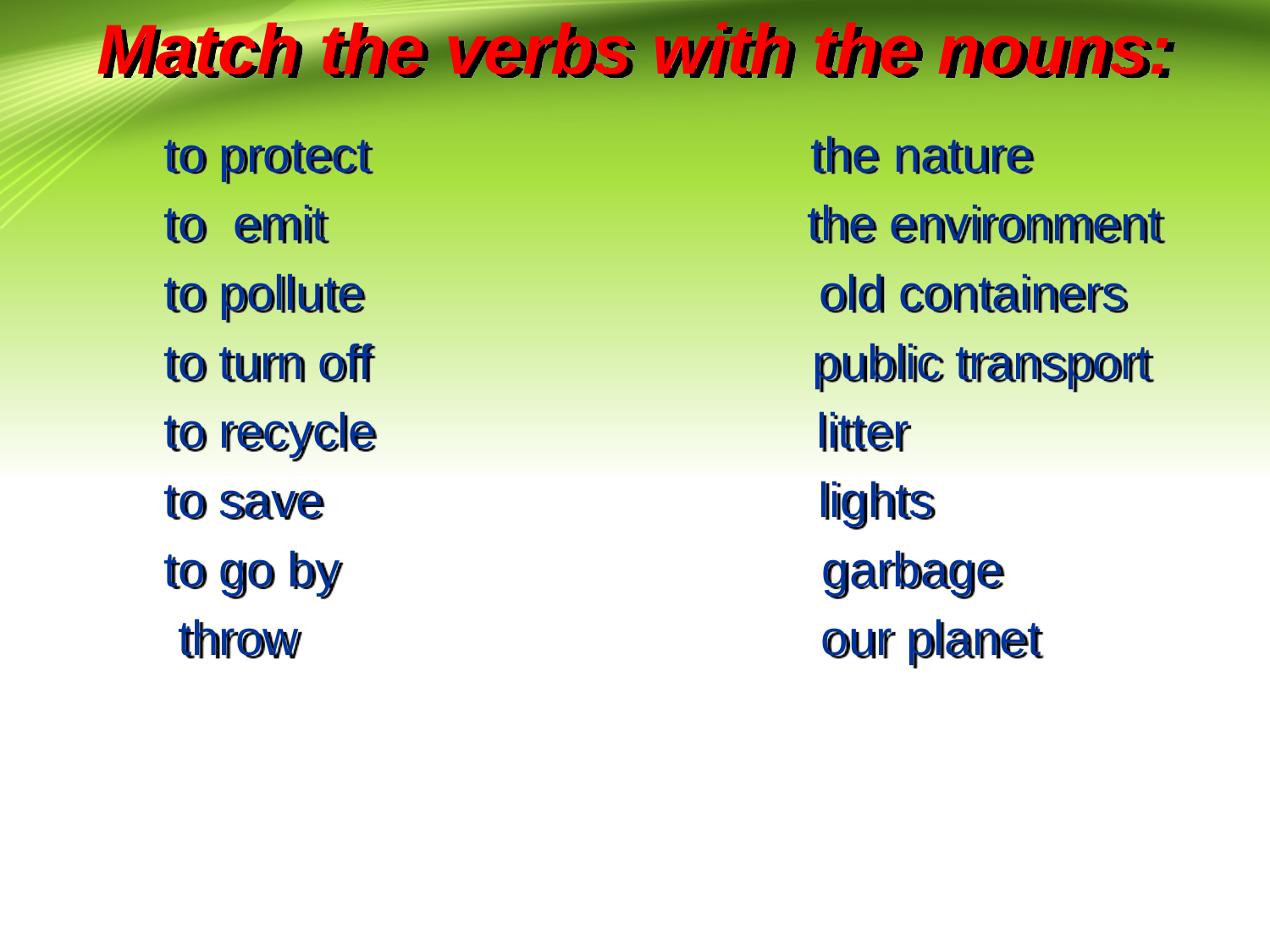

# Match the verbs with the nouns:
           to protect                                the nature
           to  emit                                   the environment
           to pollute                                 old containers
           to turn off                                public transport
           to recycle                                litter
           to save                                    lights
           to go by                                   garbage
            throw                                      our planet